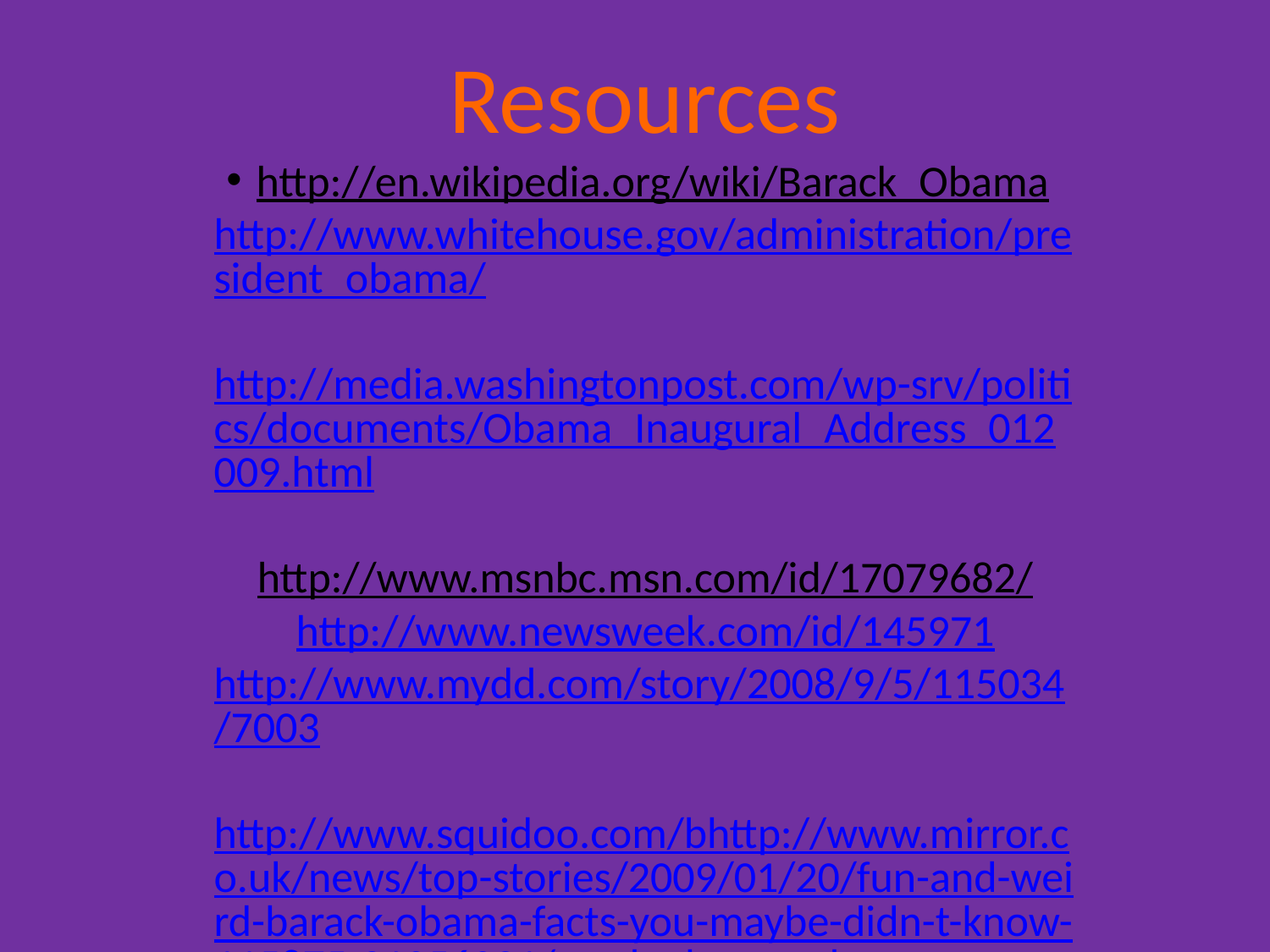

Resources
http://en.wikipedia.org/wiki/Barack_Obama
http://www.whitehouse.gov/administration/president_obama/
http://media.washingtonpost.com/wp-srv/politics/documents/Obama_Inaugural_Address_012009.html
http://www.msnbc.msn.com/id/17079682/
http://www.newsweek.com/id/145971
http://www.mydd.com/story/2008/9/5/115034/7003
http://www.squidoo.com/bhttp://www.mirror.co.uk/news/top-stories/2009/01/20/fun-and-weird-barack-obama-facts-you-maybe-didn-t-know-115875-21056021/arack-obamas-dog